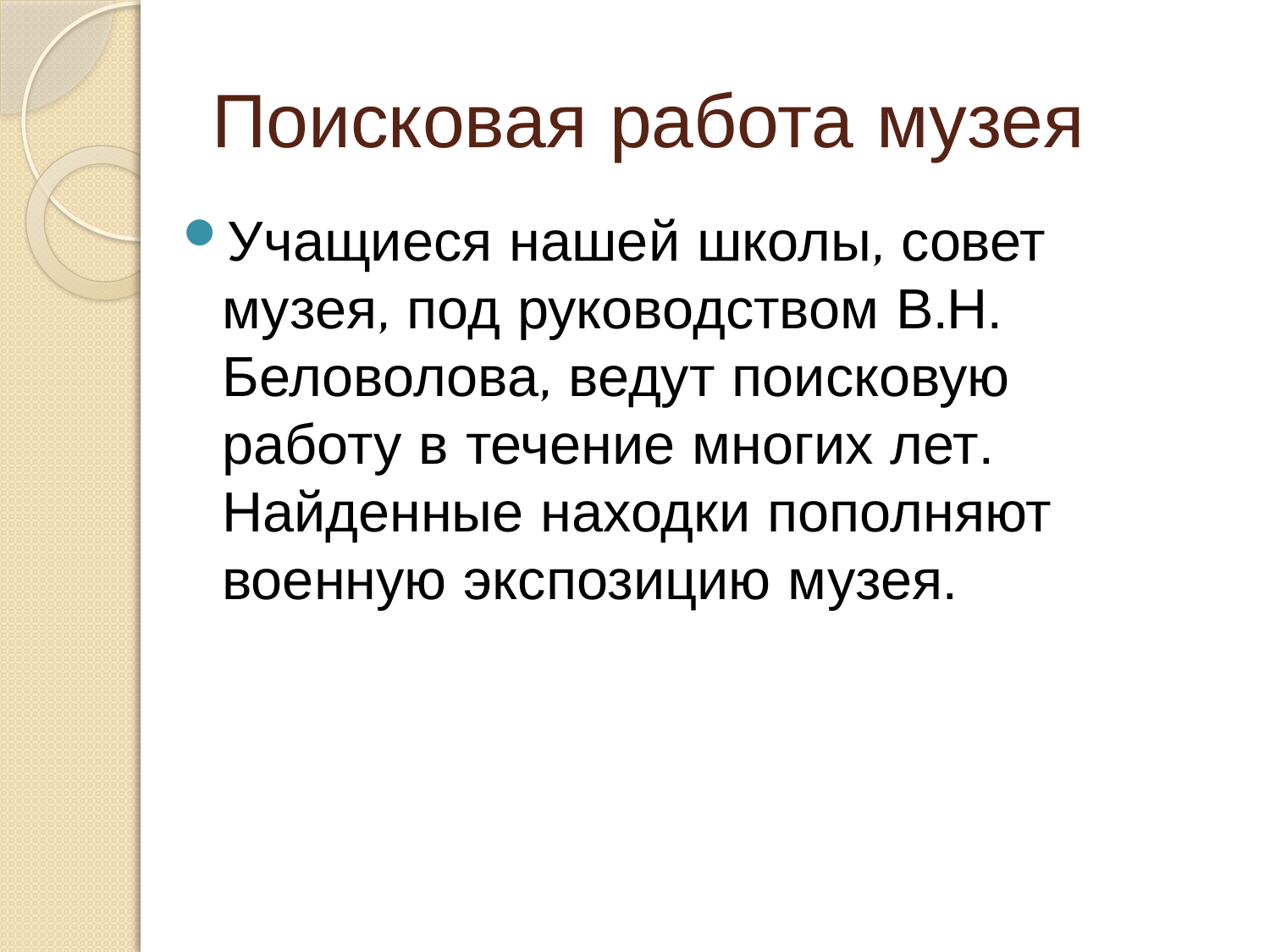

# Поисковая работа музея
Учащиеся нашей школы, совет музея, под руководством В.Н. Беловолова, ведут поисковую работу в течение многих лет. Найденные находки пополняют военную экспозицию музея.